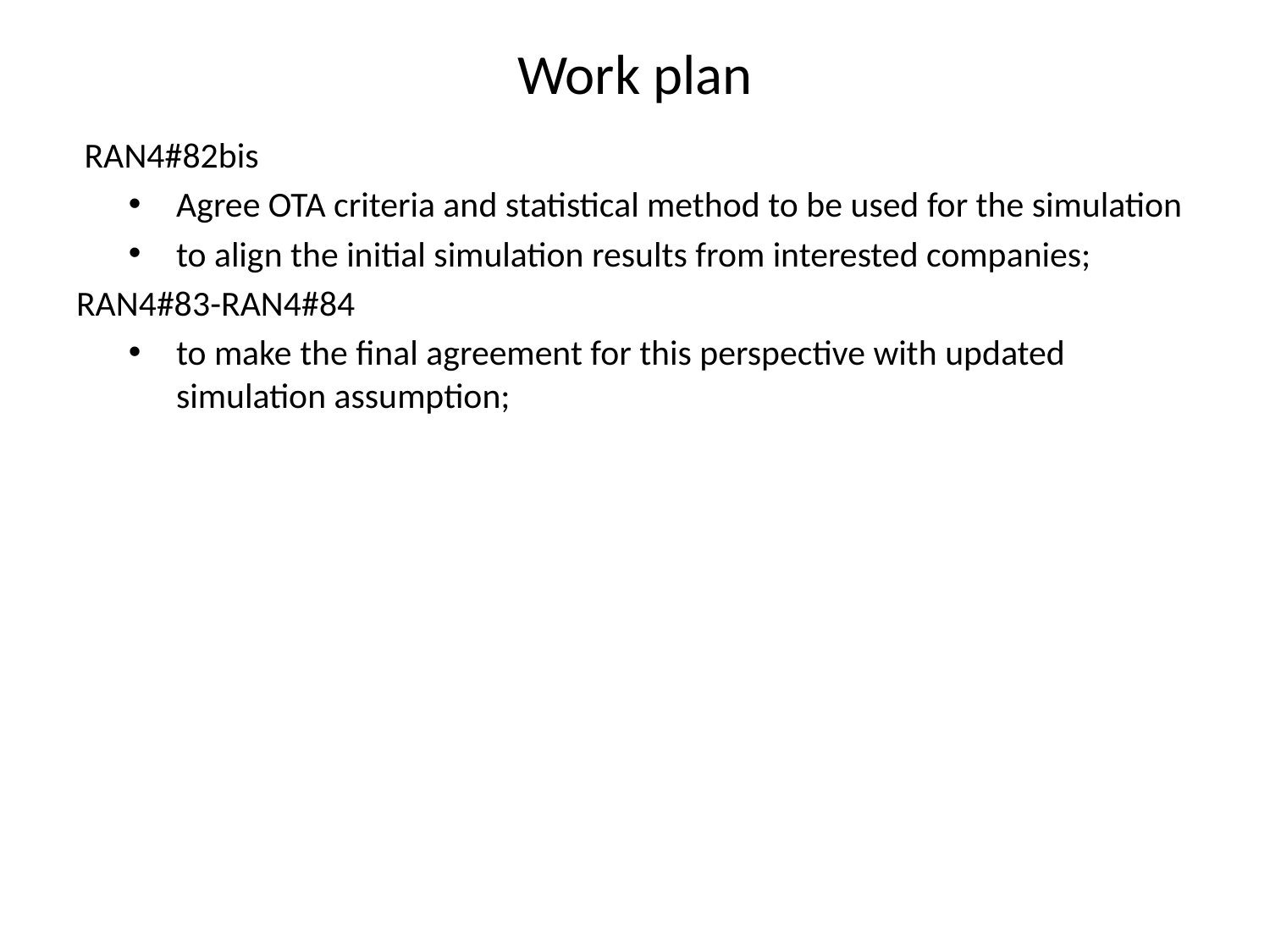

# Work plan

 RAN4#82bis
Agree OTA criteria and statistical method to be used for the simulation
to align the initial simulation results from interested companies;
RAN4#83-RAN4#84
to make the final agreement for this perspective with updated simulation assumption;